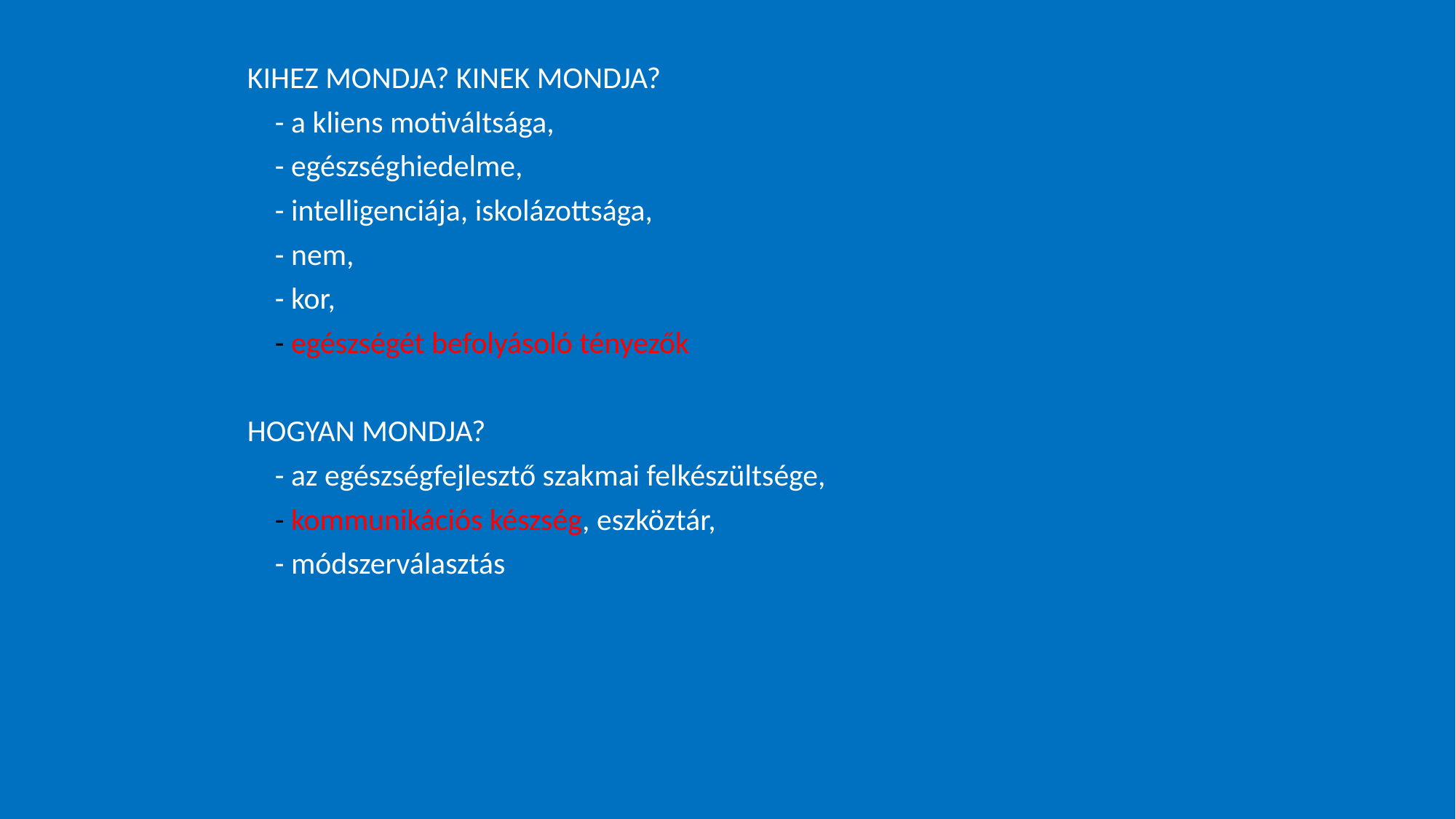

KIHEZ MONDJA? KINEK MONDJA?
    - a kliens motiváltsága,
    - egészséghiedelme,
    - intelligenciája, iskolázottsága,
    - nem,
    - kor,
    - egészségét befolyásoló tényezők

HOGYAN MONDJA?
    - az egészségfejlesztő szakmai felkészültsége,
    - kommunikációs készség, eszköztár,
    - módszerválasztás